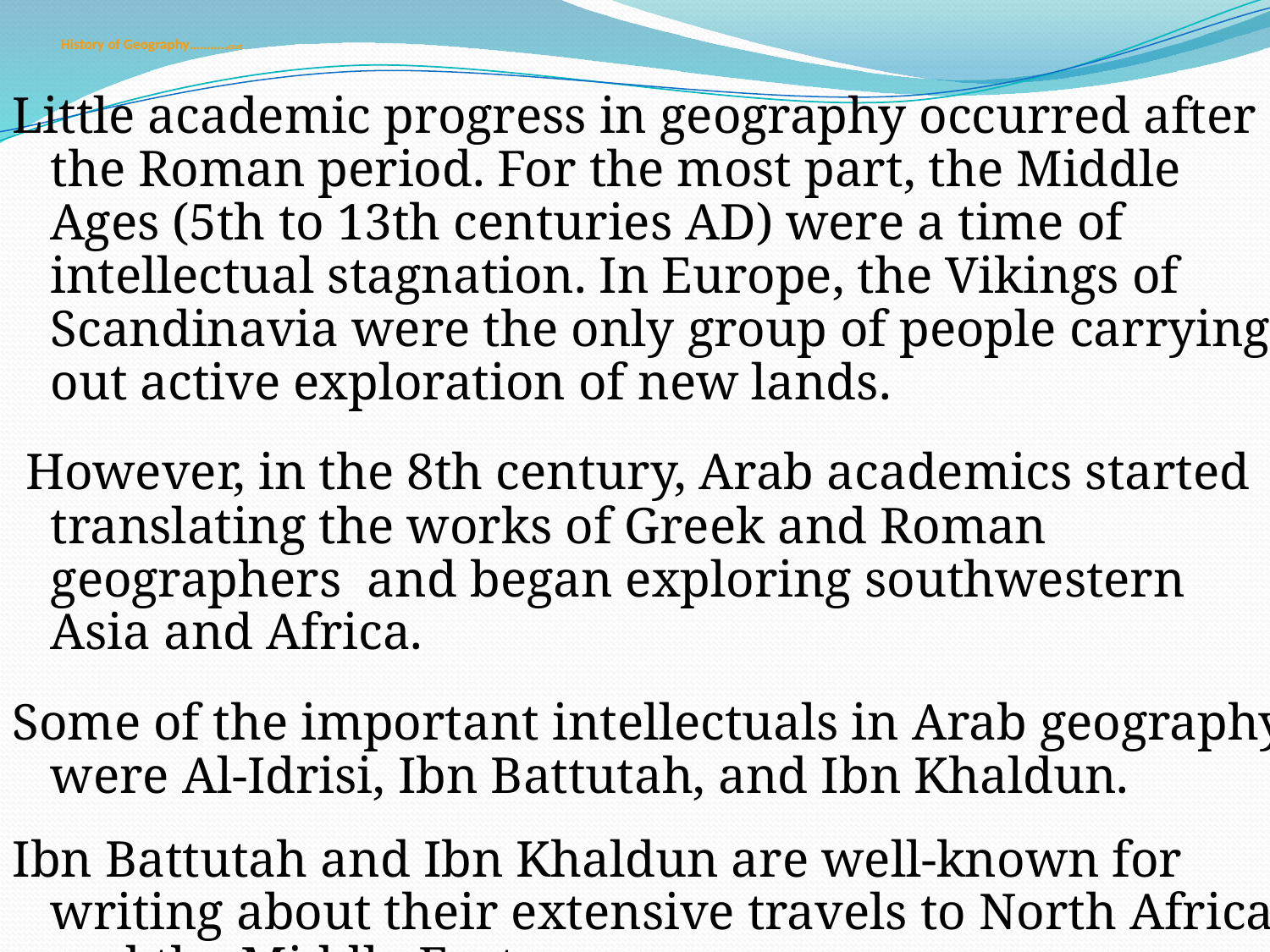

# History of Geography………..cont
Little academic progress in geography occurred after the Roman period. For the most part, the Middle Ages (5th to 13th centuries AD) were a time of intellectual stagnation. In Europe, the Vikings of Scandinavia were the only group of people carrying out active exploration of new lands.

 However, in the 8th century, Arab academics started translating the works of Greek and Roman geographers  and began exploring southwestern Asia and Africa.

Some of the important intellectuals in Arab geography were Al-Idrisi, Ibn Battutah, and Ibn Khaldun.

Ibn Battutah and Ibn Khaldun are well-known for writing about their extensive travels to North Africa and the Middle East.